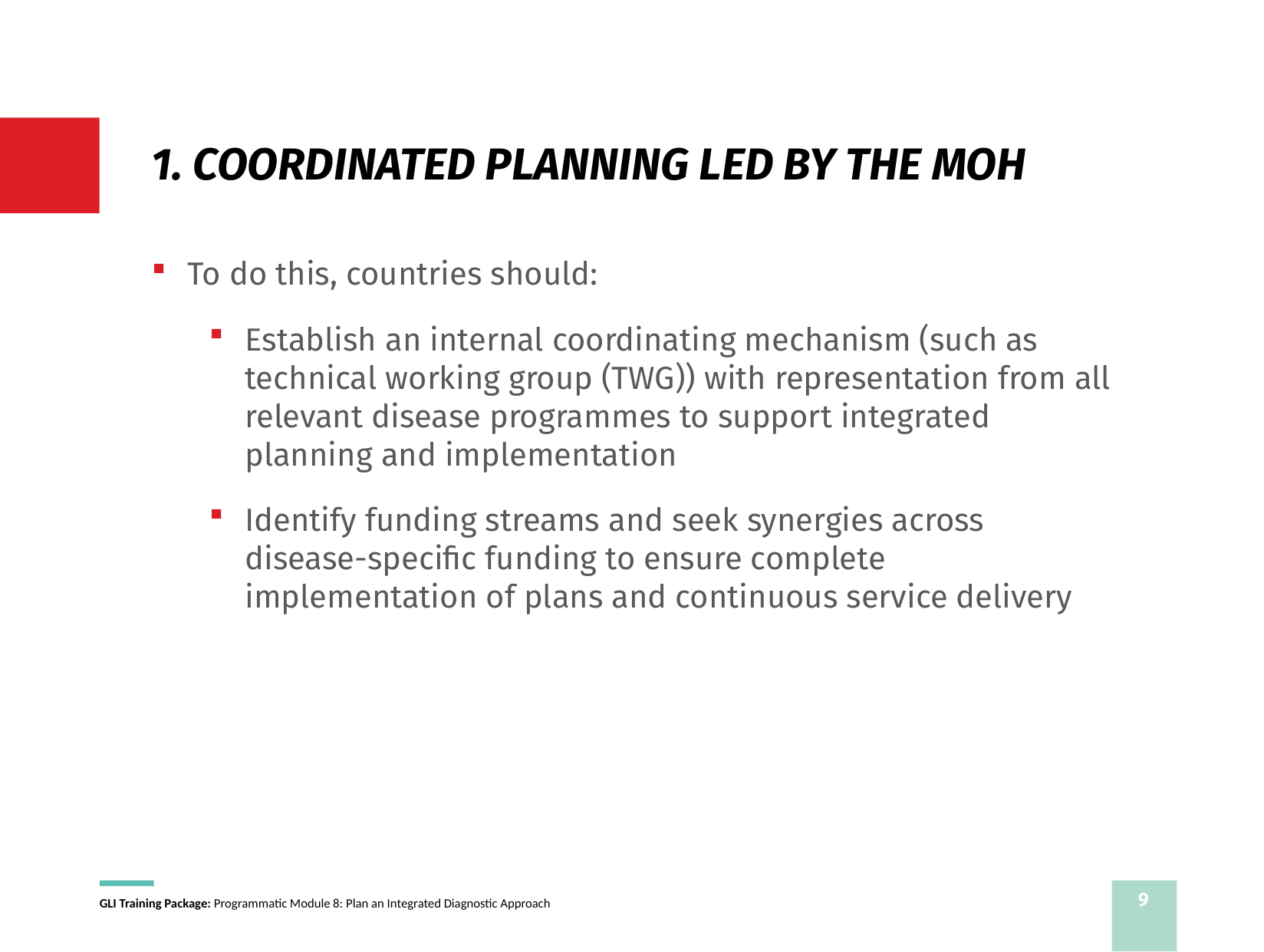

# 1. COORDINATED PLANNING LED BY THE MOH
To do this, countries should:
Establish an internal coordinating mechanism (such as technical working group (TWG)) with representation from all relevant disease programmes to support integrated planning and implementation
Identify funding streams and seek synergies across disease-specific funding to ensure complete implementation of plans and continuous service delivery